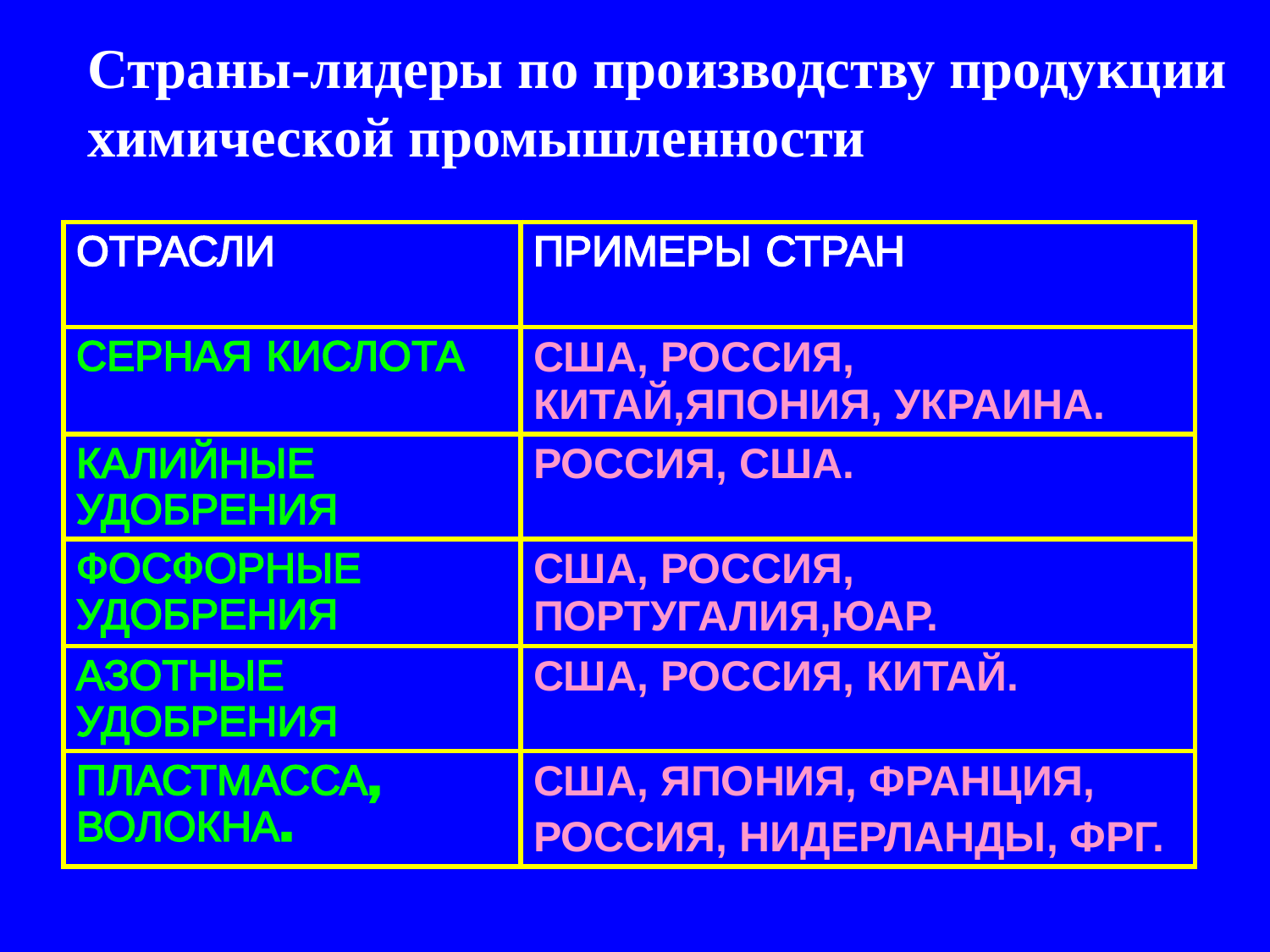

Страны-лидеры по производству продукции химической промышленности
# РАЗМЕЩЕНИЕ ОТДЕЛЬНЫХ ОТРАСЛЕЙ.
| ОТРАСЛИ | ПРИМЕРЫ СТРАН |
| --- | --- |
| СЕРНАЯ КИСЛОТА | США, РОССИЯ, КИТАЙ,ЯПОНИЯ, УКРАИНА. |
| КАЛИЙНЫЕ УДОБРЕНИЯ | РОССИЯ, США. |
| ФОСФОРНЫЕ УДОБРЕНИЯ | США, РОССИЯ, ПОРТУГАЛИЯ,ЮАР. |
| АЗОТНЫЕ УДОБРЕНИЯ | США, РОССИЯ, КИТАЙ. |
| ПЛАСТМАССА, ВОЛОКНА. | США, ЯПОНИЯ, ФРАНЦИЯ, РОССИЯ, НИДЕРЛАНДЫ, ФРГ. |